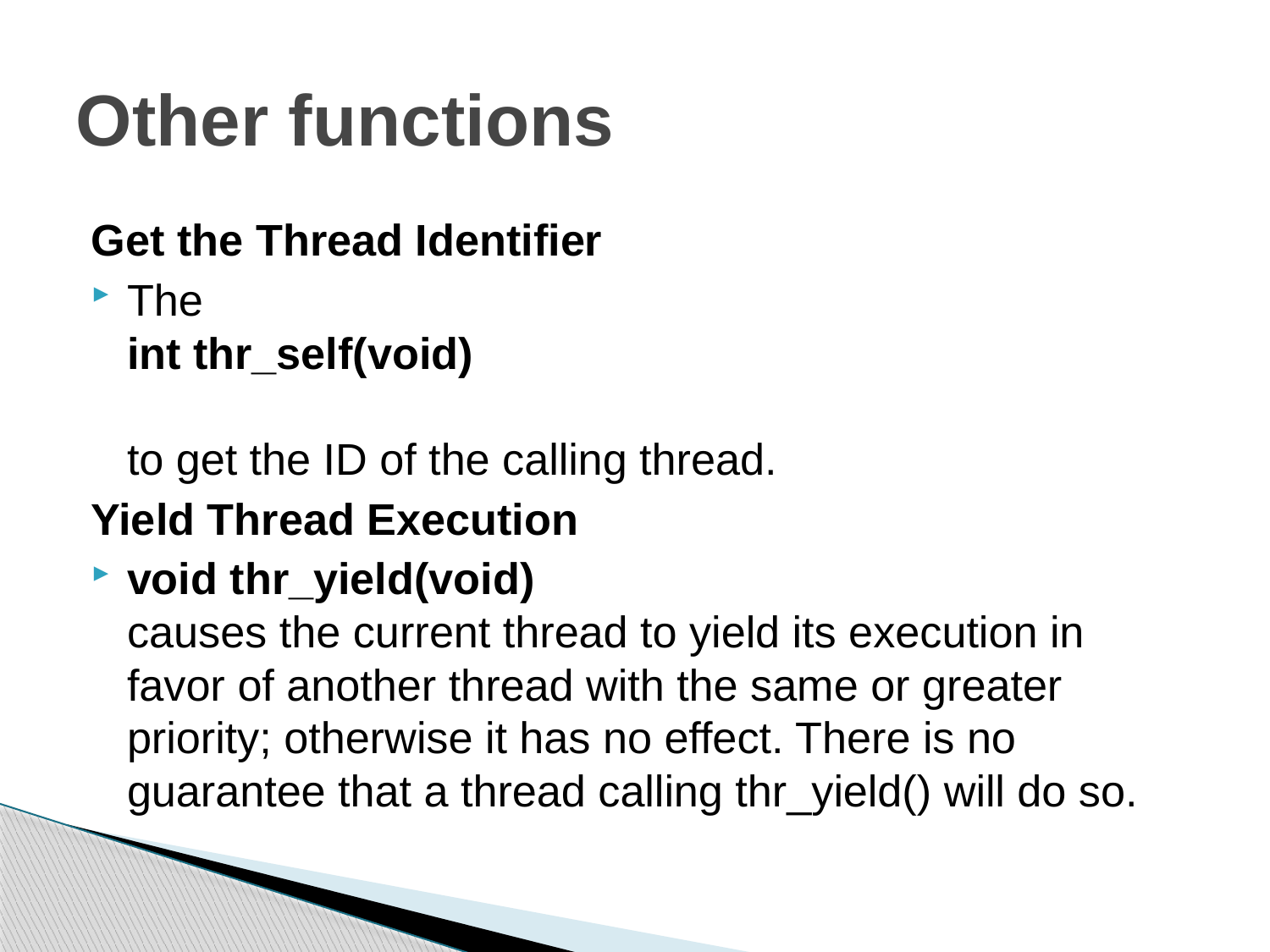

# Other functions
Get the Thread Identifier
The 
int thr_self(void) 
to get the ID of the calling thread.
Yield Thread Execution
void thr_yield(void) 
causes the current thread to yield its execution in favor of another thread with the same or greater priority; otherwise it has no effect. There is no guarantee that a thread calling thr_yield() will do so.